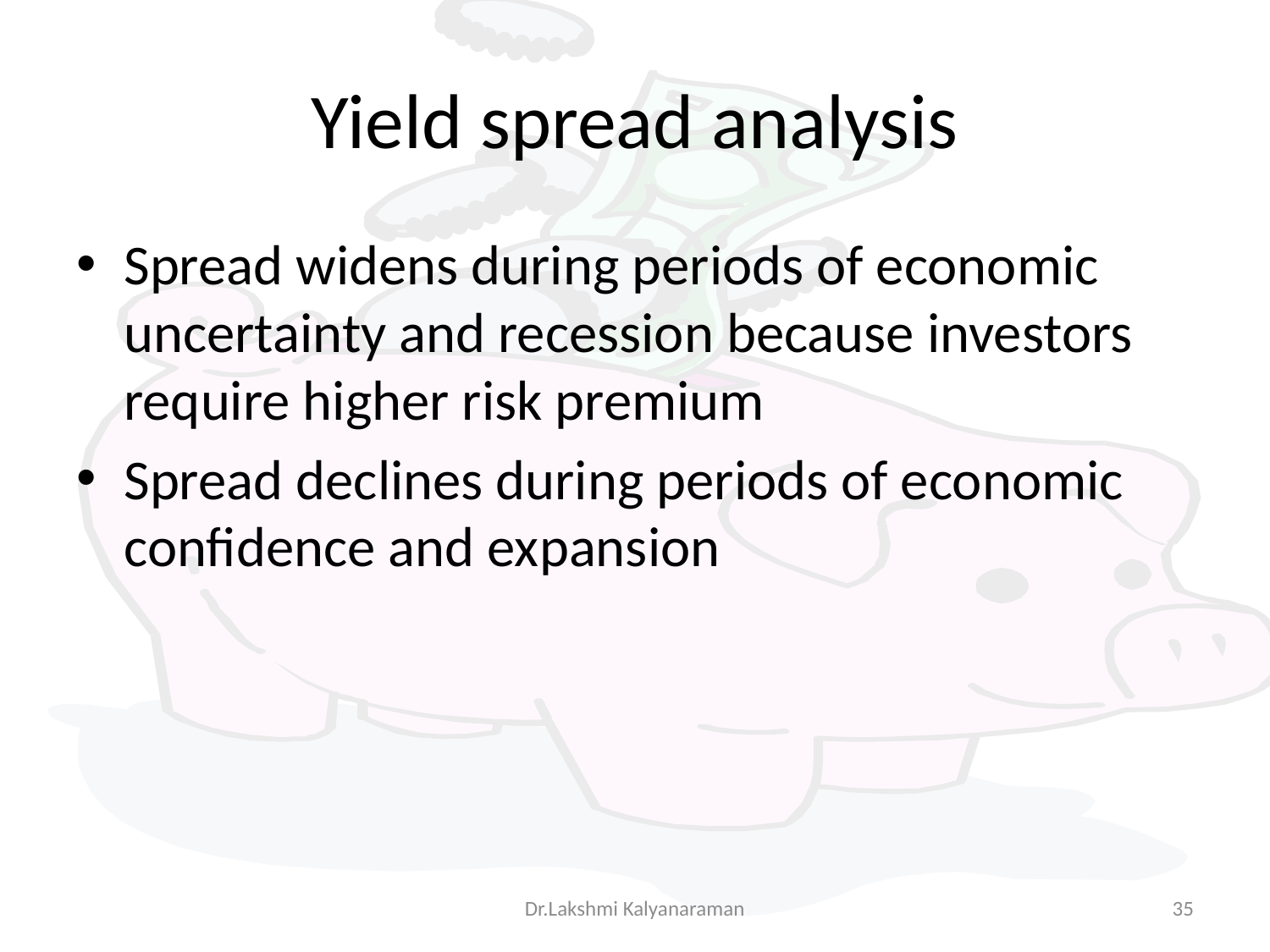

# Yield spread analysis
Spread widens during periods of economic uncertainty and recession because investors require higher risk premium
Spread declines during periods of economic confidence and expansion
Dr.Lakshmi Kalyanaraman
35